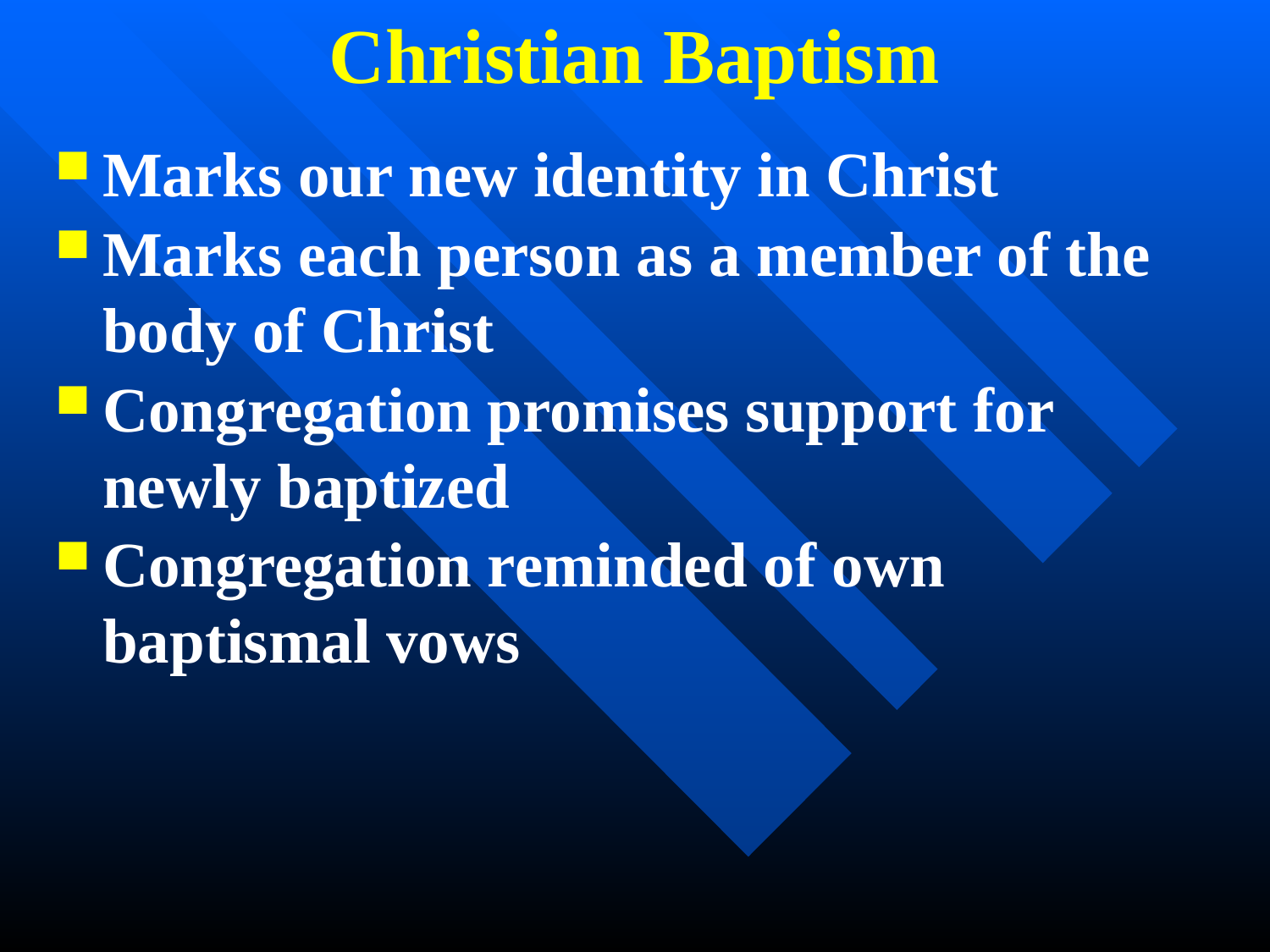

Christian Baptism
Marks our new identity in Christ
Marks each person as a member of the body of Christ
Congregation promises support for  newly baptized
Congregation reminded of own baptismal vows